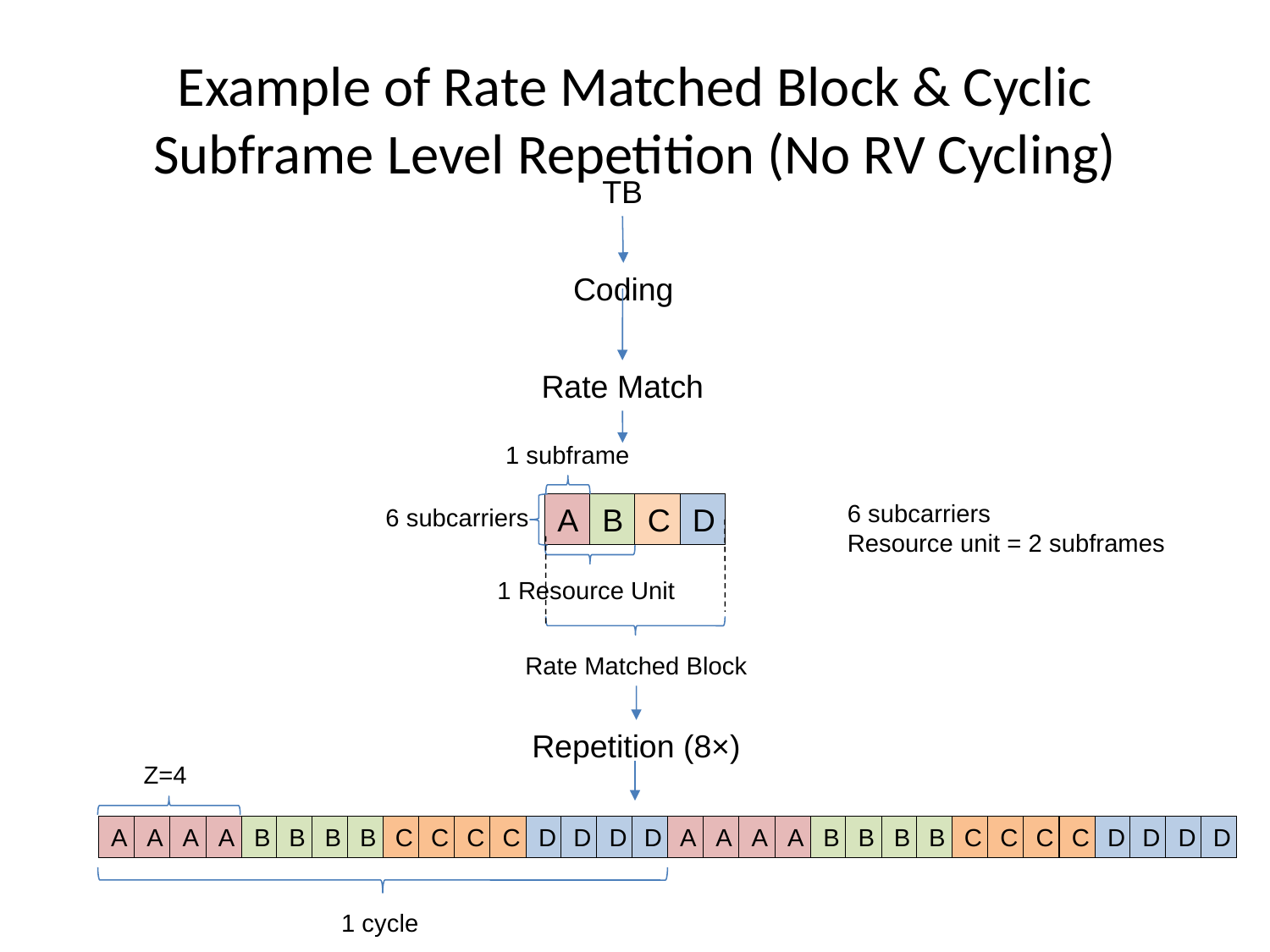

# Example of Rate Matched Block & Cyclic Subframe Level Repetition (No RV Cycling)
TB
Coding
Rate Match
1 subframe

6 subcarriers
Resource unit = 2 subframes

A
C
B
D
6 subcarriers

1 Resource Unit

Rate Matched Block
Repetition (8×)

Z=4
A
A
A
A
B
B
B
B
C
C
C
C
D
D
D
D
A
A
A
A
B
B
B
B
C
C
C
C
D
D
D
D
1 cycle